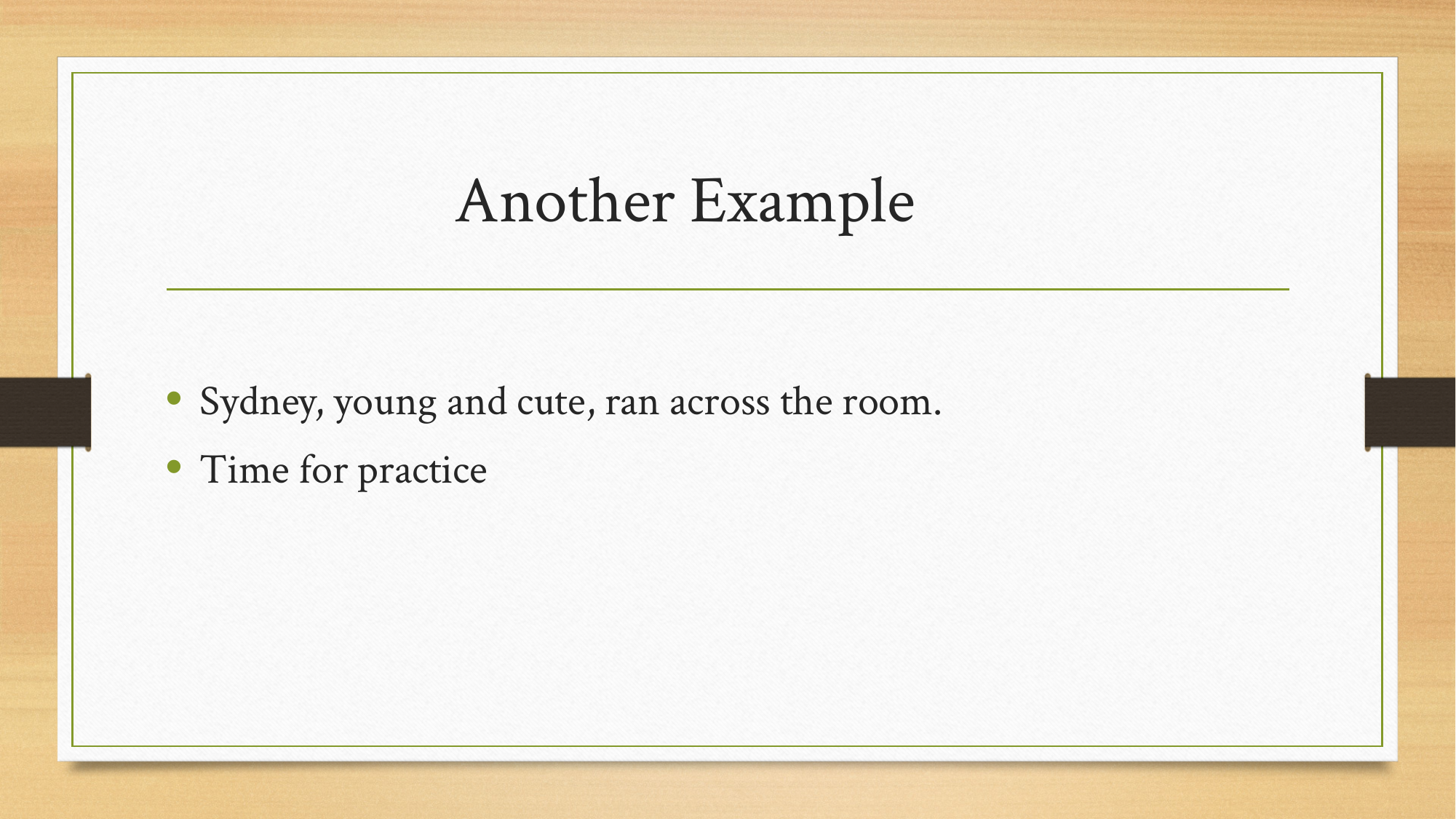

# Another Example

Sydney, young and cute, ran across the room.
Time for practice